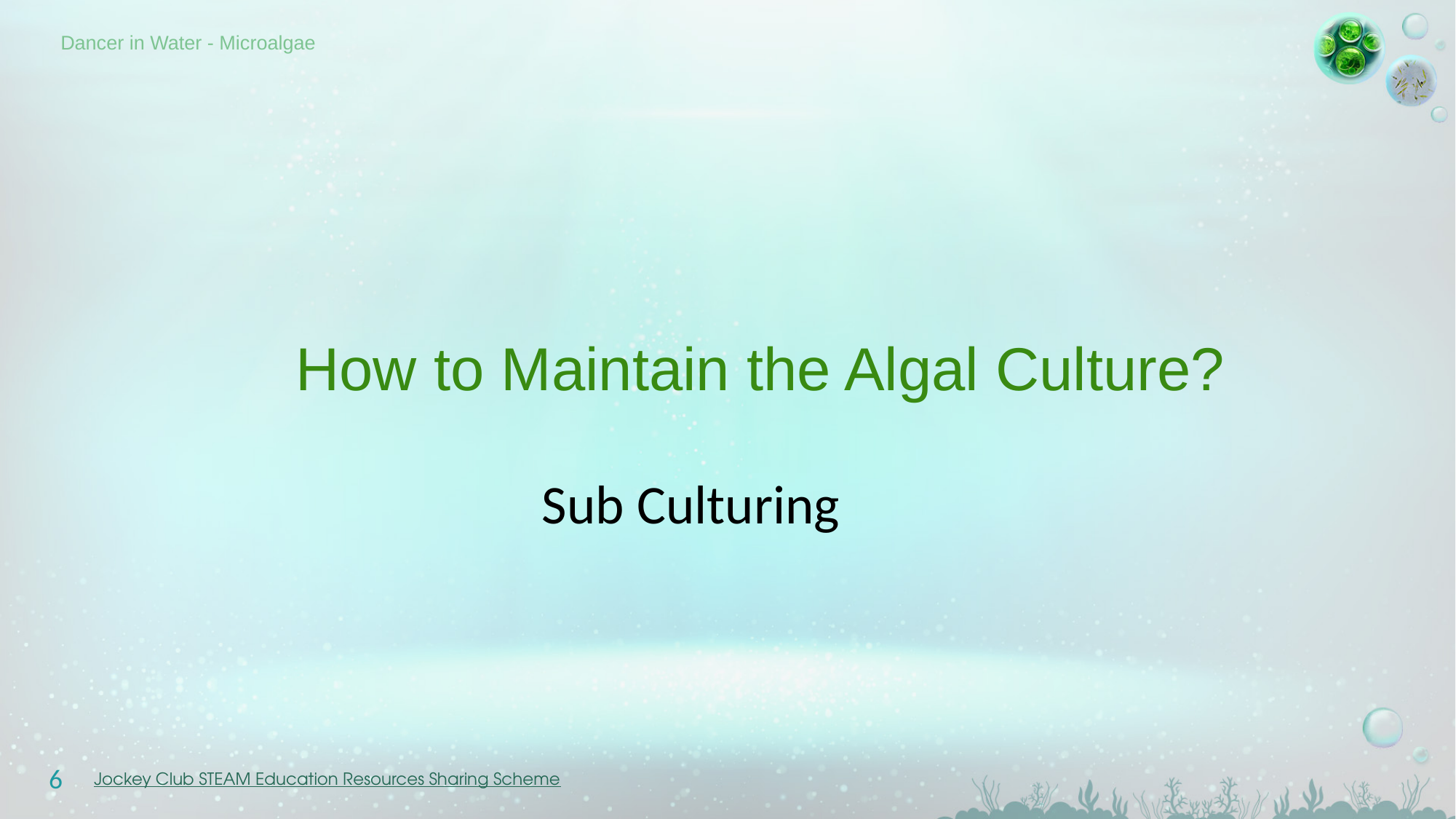

How to Maintain the Algal Culture?
Sub Culturing
6